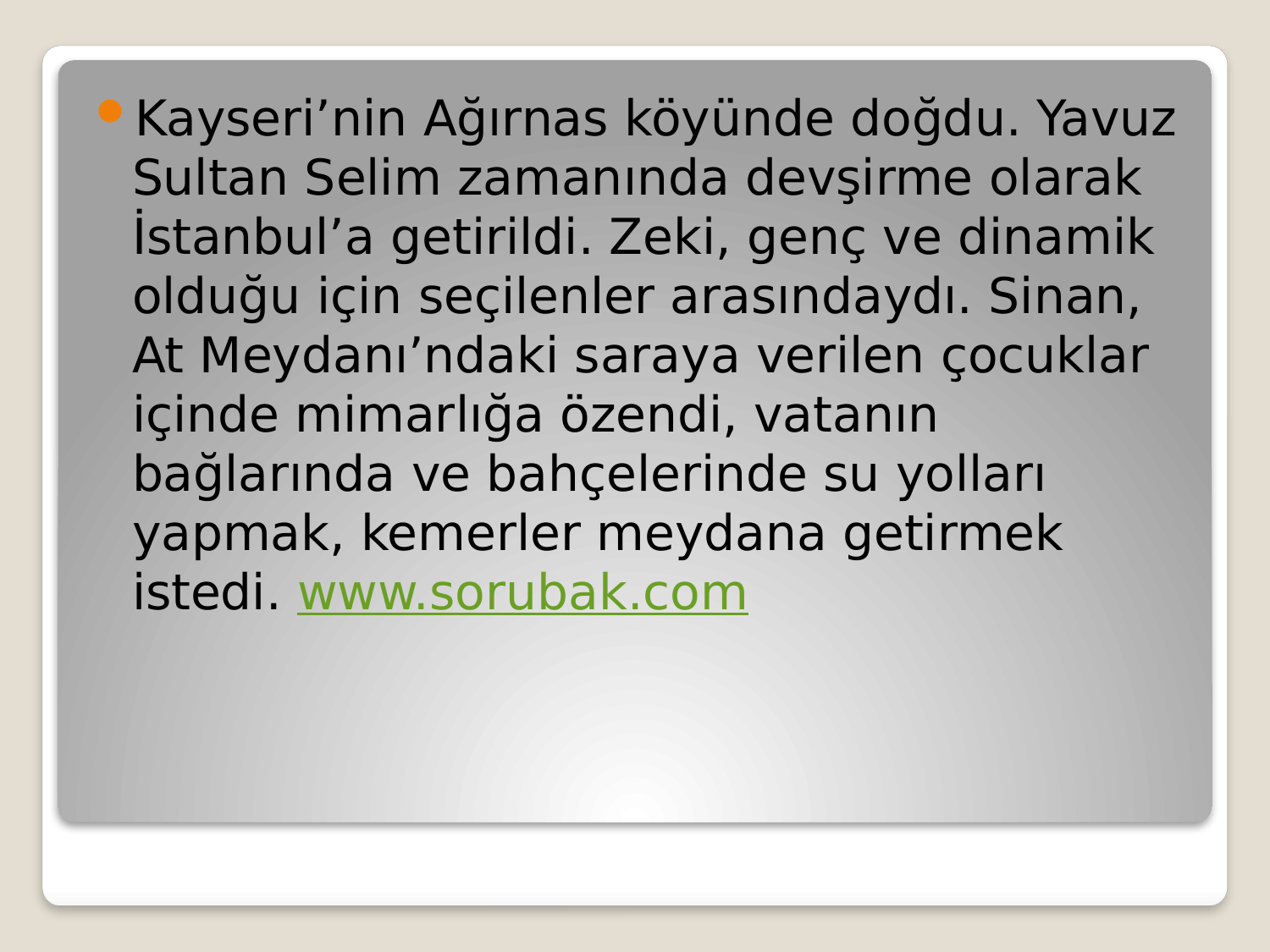

Kayseri’nin Ağırnas köyünde doğdu. Yavuz Sultan Selim zamanında devşirme olarak İstanbul’a getirildi. Zeki, genç ve dinamik olduğu için seçilenler arasındaydı. Sinan, At Meydanı’ndaki saraya verilen çocuklar içinde mimarlığa özendi, vatanın bağlarında ve bahçelerinde su yolları yapmak, kemerler meydana getirmek istedi. www.sorubak.com
#